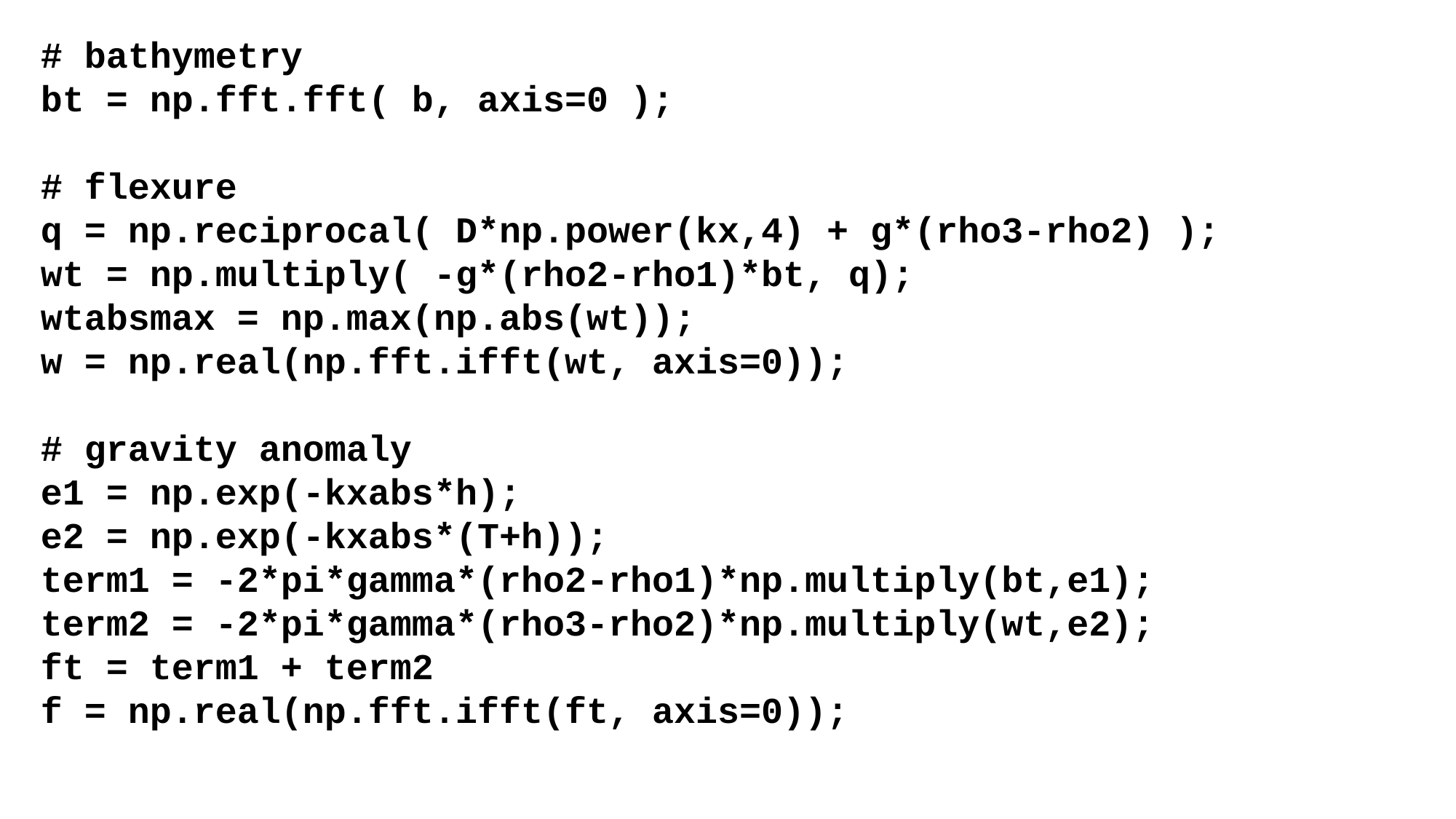

# bathymetry
bt = np.fft.fft( b, axis=0 );

# flexure
q = np.reciprocal( D*np.power(kx,4) + g*(rho3-rho2) );
wt = np.multiply( -g*(rho2-rho1)*bt, q);
wtabsmax = np.max(np.abs(wt));
w = np.real(np.fft.ifft(wt, axis=0));

# gravity anomaly
e1 = np.exp(-kxabs*h);
e2 = np.exp(-kxabs*(T+h));
term1 = -2*pi*gamma*(rho2-rho1)*np.multiply(bt,e1);
term2 = -2*pi*gamma*(rho3-rho2)*np.multiply(wt,e2);
ft = term1 + term2
f = np.real(np.fft.ifft(ft, axis=0));